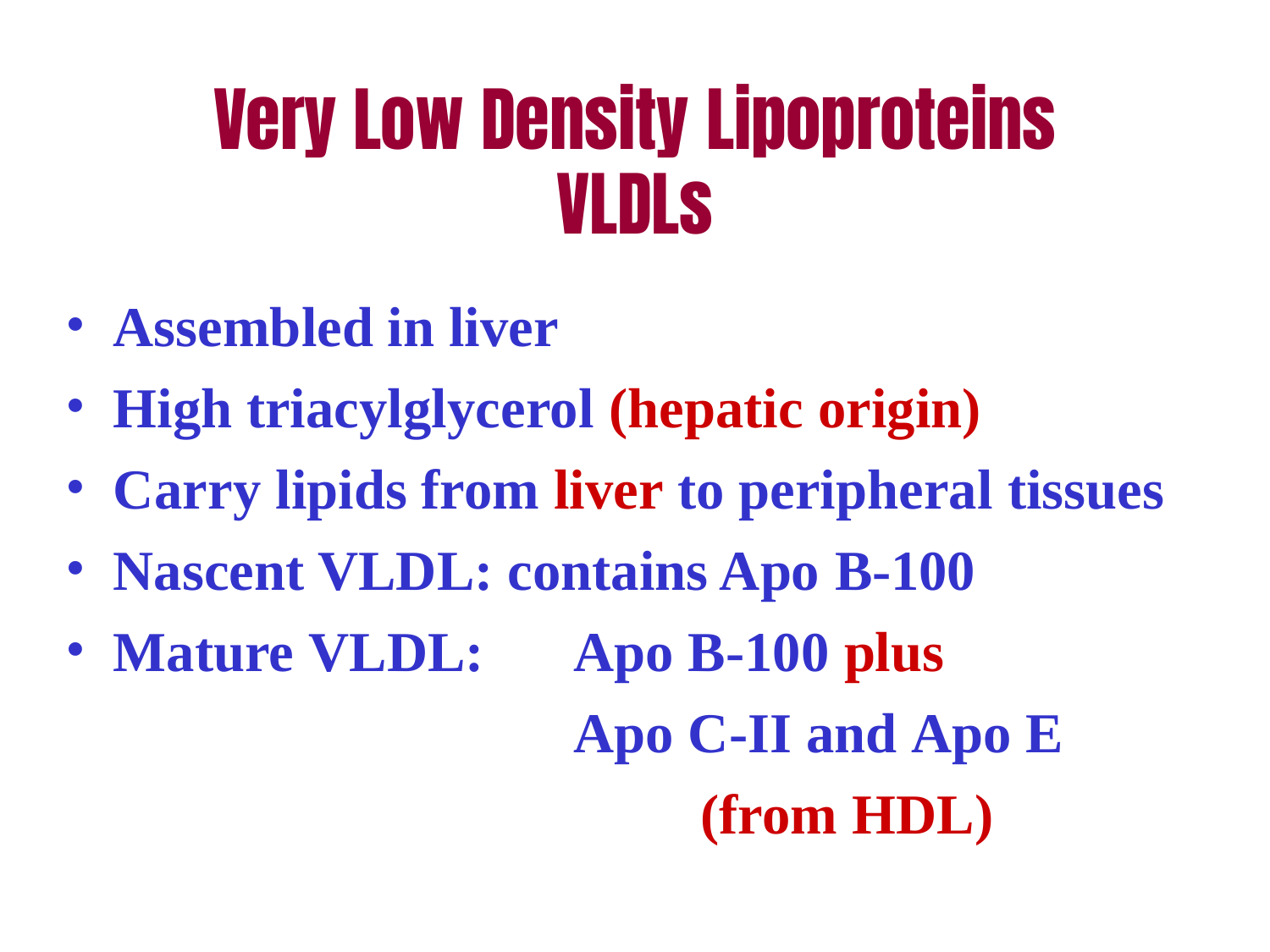

# Very Low Density Lipoproteins
VLDLs
Assembled in liver
High triacylglycerol (hepatic origin)
Carry lipids from liver to peripheral tissues
Nascent VLDL: contains Apo B-100
Mature VLDL:
Apo B-100 plus
Apo C-II and Apo E
(from HDL)